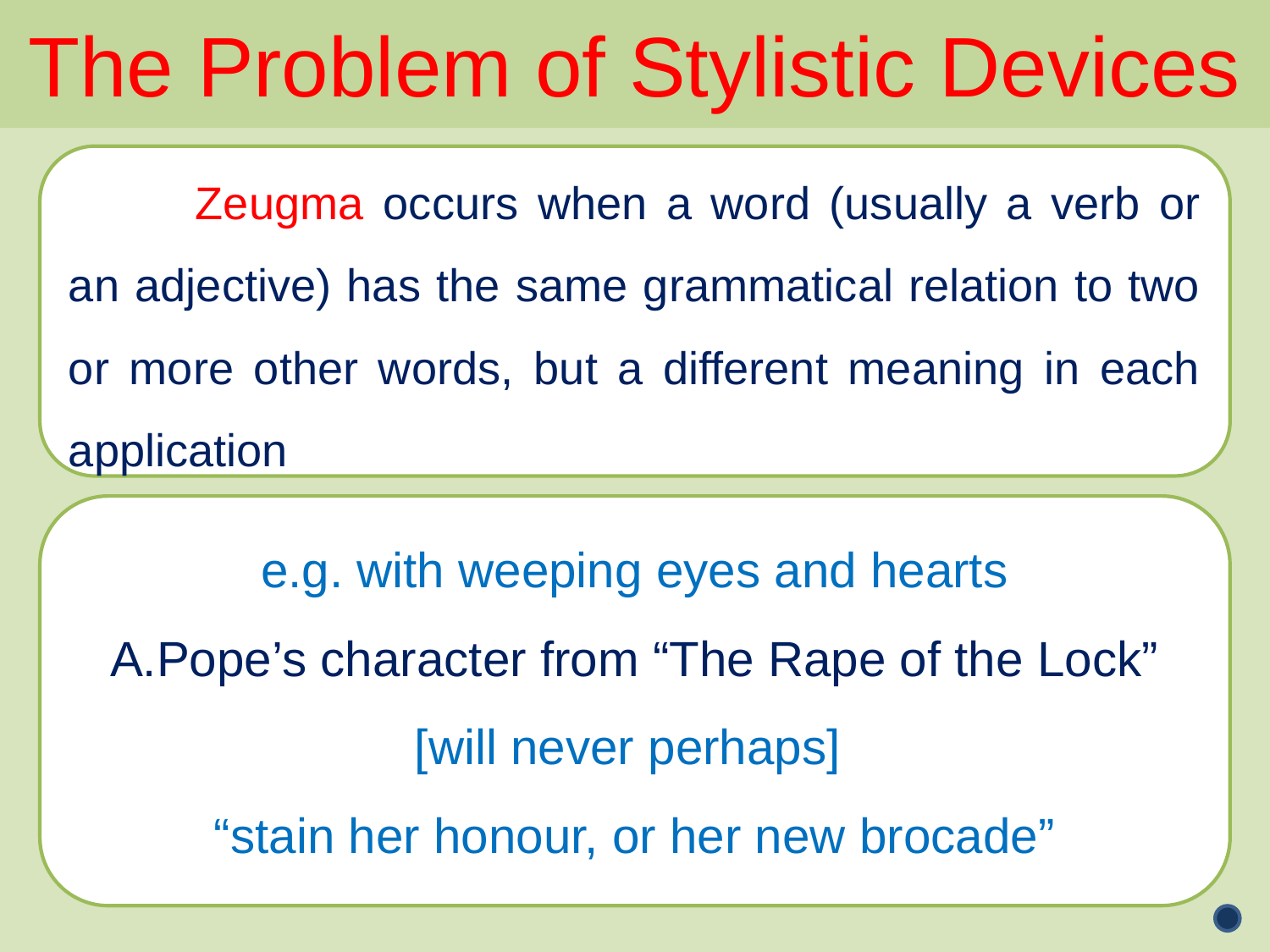

The Problem of Stylistic Devices
	Zeugma occurs when a word (usually a verb or an adjective) has the same grammatical relation to two or more other words, but a different meaning in each application

e.g. with weeping eyes and hearts
A.Pope’s character from “The Rape of the Lock” [will never perhaps]
“stain her honour, or her new brocade”